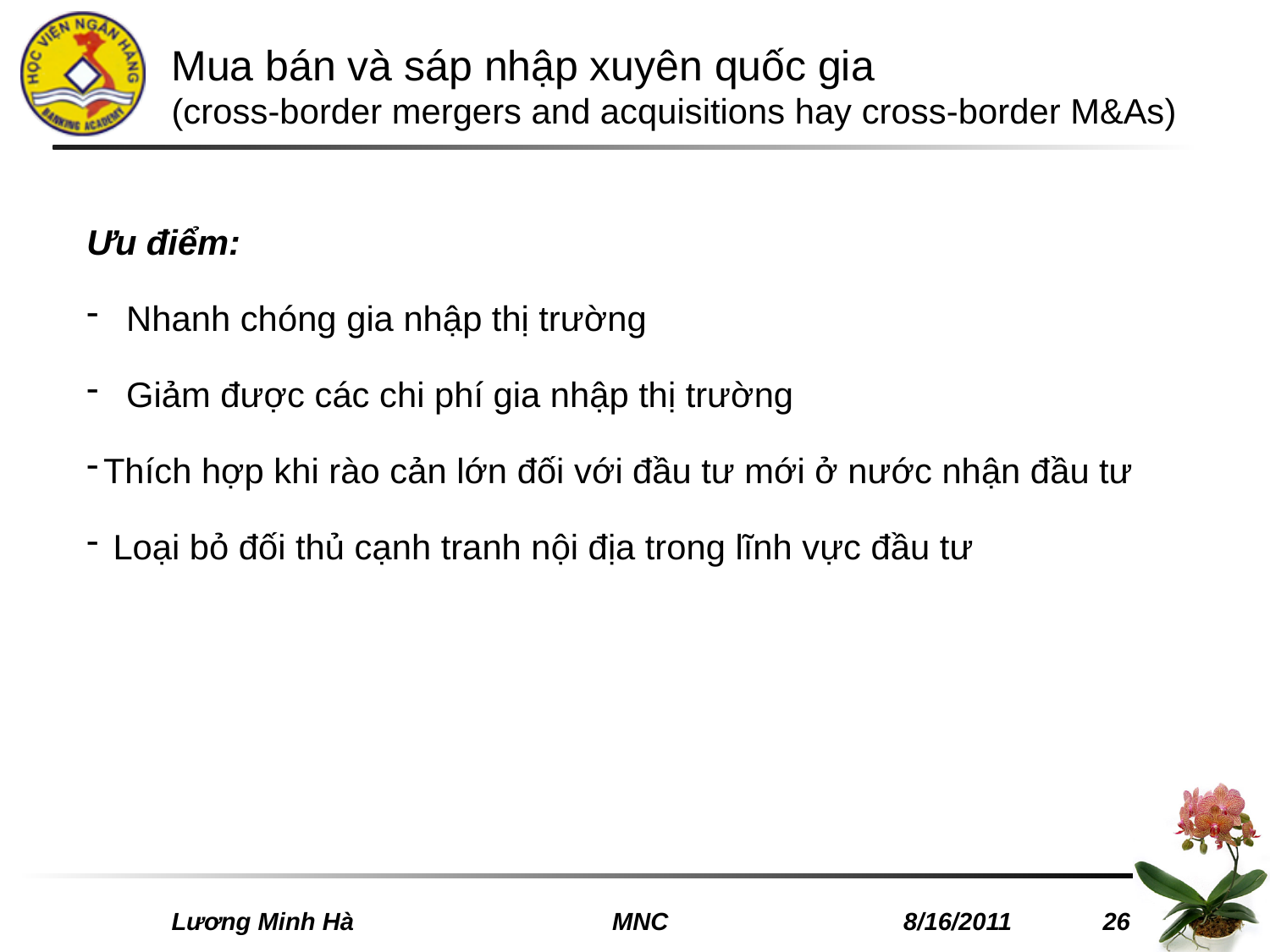

# Mua bán và sáp nhập xuyên quốc gia (cross-border mergers and acquisitions hay cross-border M&As)
Ưu điểm:
 Nhanh chóng gia nhập thị trường
 Giảm được các chi phí gia nhập thị trường
Thích hợp khi rào cản lớn đối với đầu tư mới ở nước nhận đầu tư
 Loại bỏ đối thủ cạnh tranh nội địa trong lĩnh vực đầu tư
 Lương Minh Hà